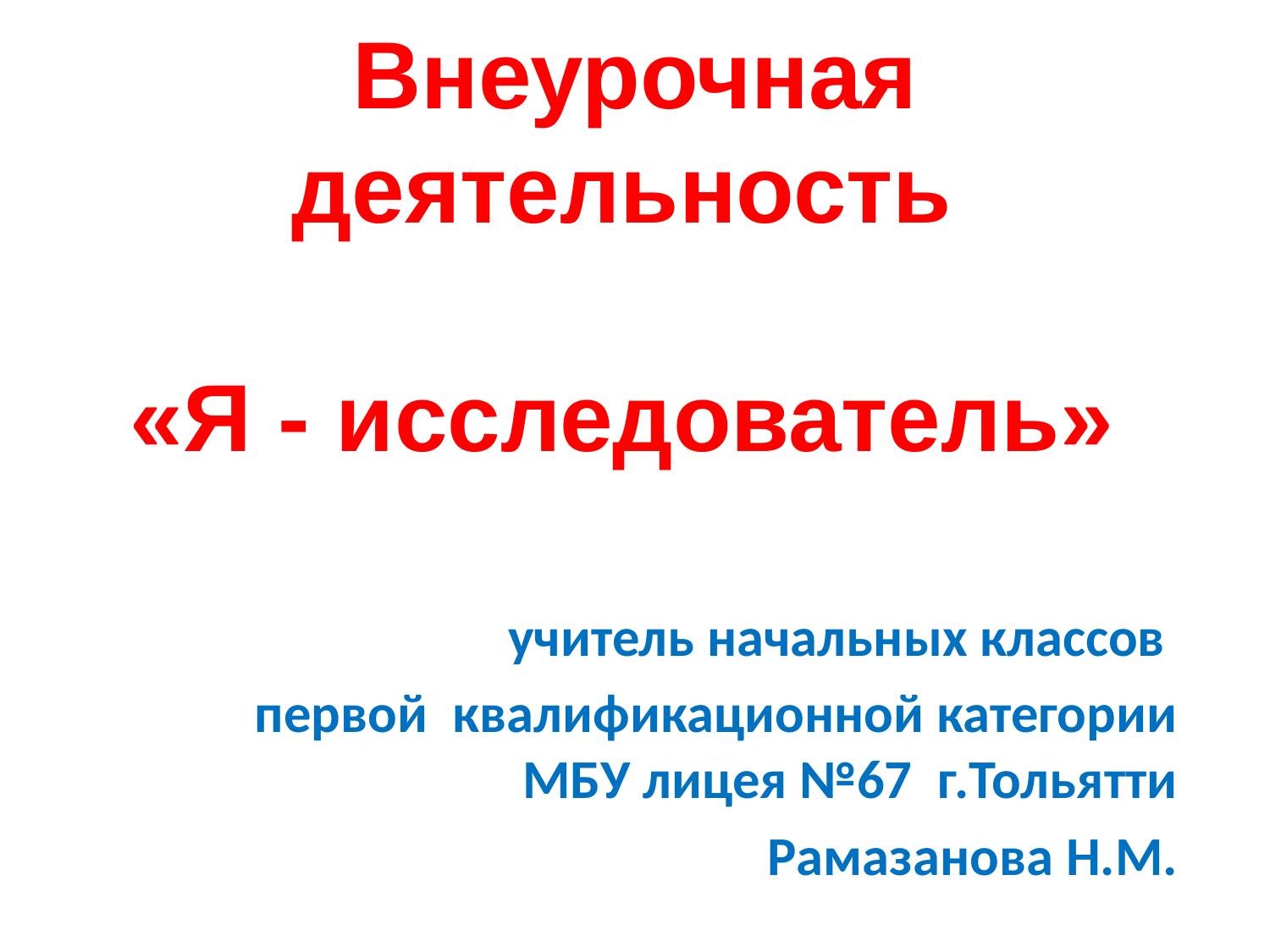

# Внеурочная деятельность «Я - исследователь»
учитель начальных классов
первой  квалификационной категории МБУ лицея №67  г.Тольятти
Рамазанова Н.М.